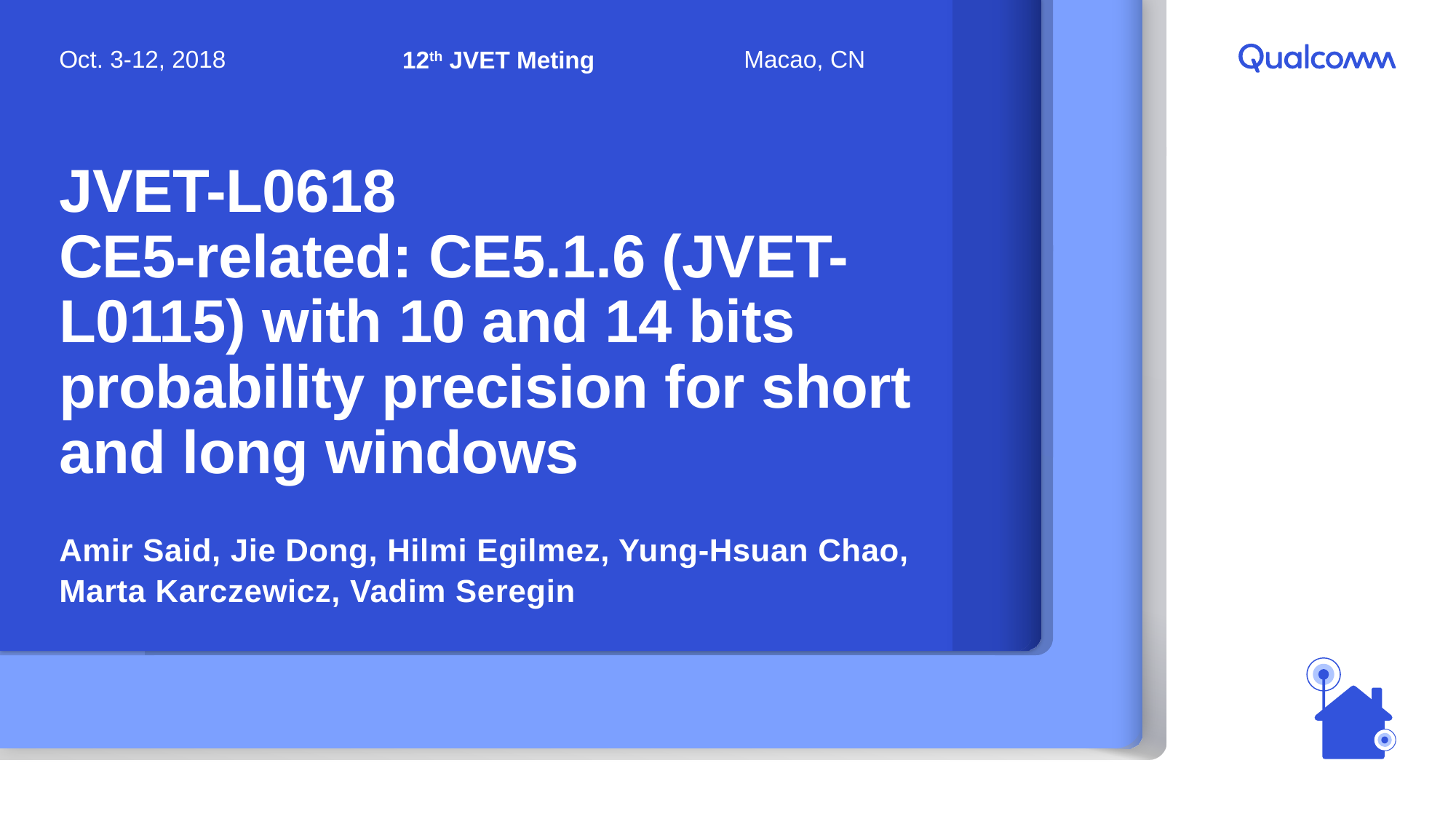

Macao, CN
Oct. 3-12, 2018
12th JVET Meting
# JVET-L0618 CE5-related: CE5.1.6 (JVET-L0115) with 10 and 14 bits probability precision for short and long windows
Amir Said, Jie Dong, Hilmi Egilmez, Yung-Hsuan Chao, Marta Karczewicz, Vadim Seregin